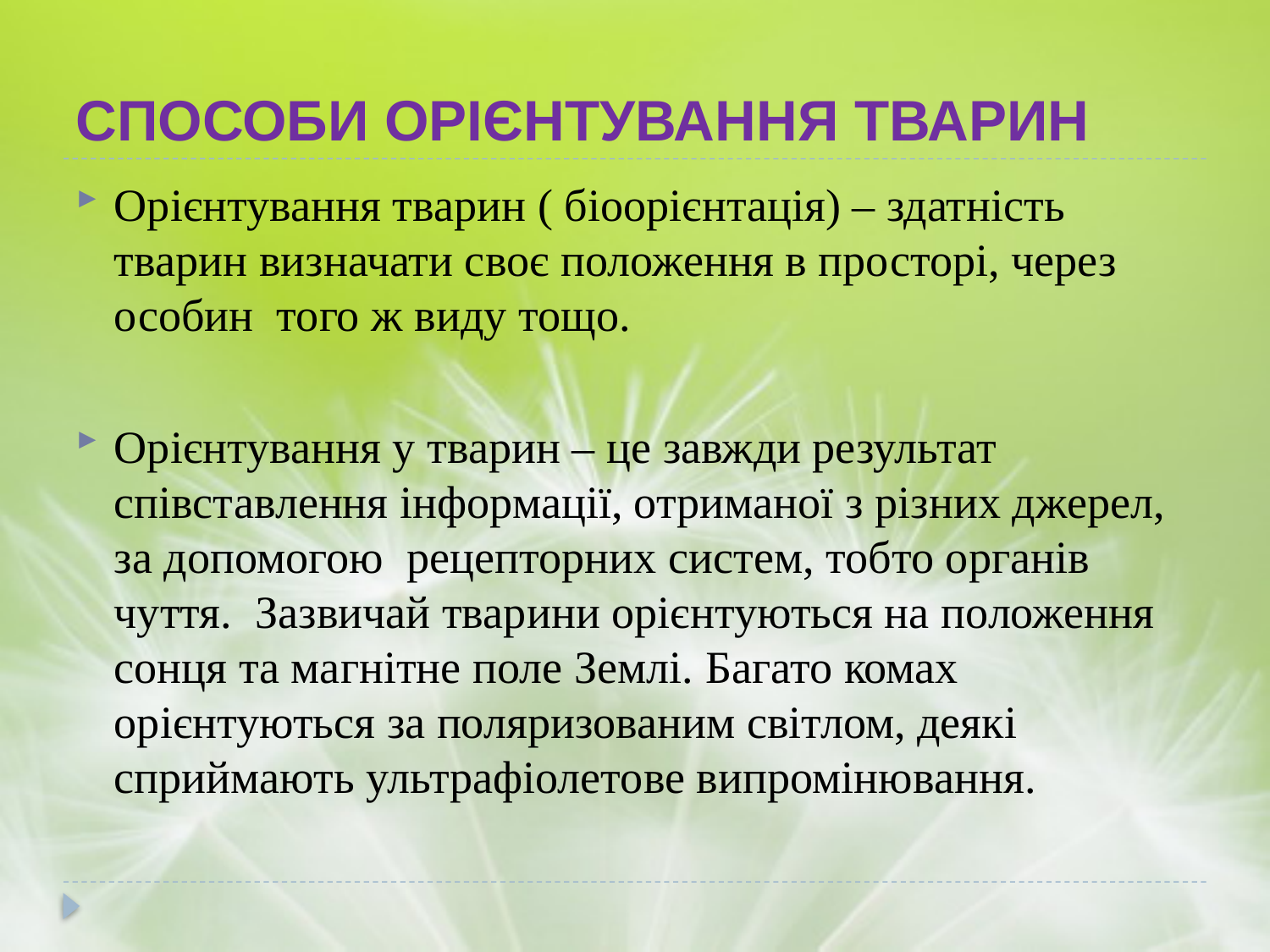

# СПОСОБИ ОРІЄНТУВАННЯ ТВАРИН
Орієнтування тварин ( біоорієнтація) – здатність тварин визначати своє положення в просторі, через особин  того ж виду тощо.

Орієнтування у тварин – це завжди результат  співставлення інформації, отриманої з різних джерел, за допомогою  рецепторних систем, тобто органів чуття.  Зазвичай тварини орієнтуються на положення сонця та магнітне поле Землі. Багато комах орієнтуються за поляризованим світлом, деякі сприймають ультрафіолетове випромінювання.